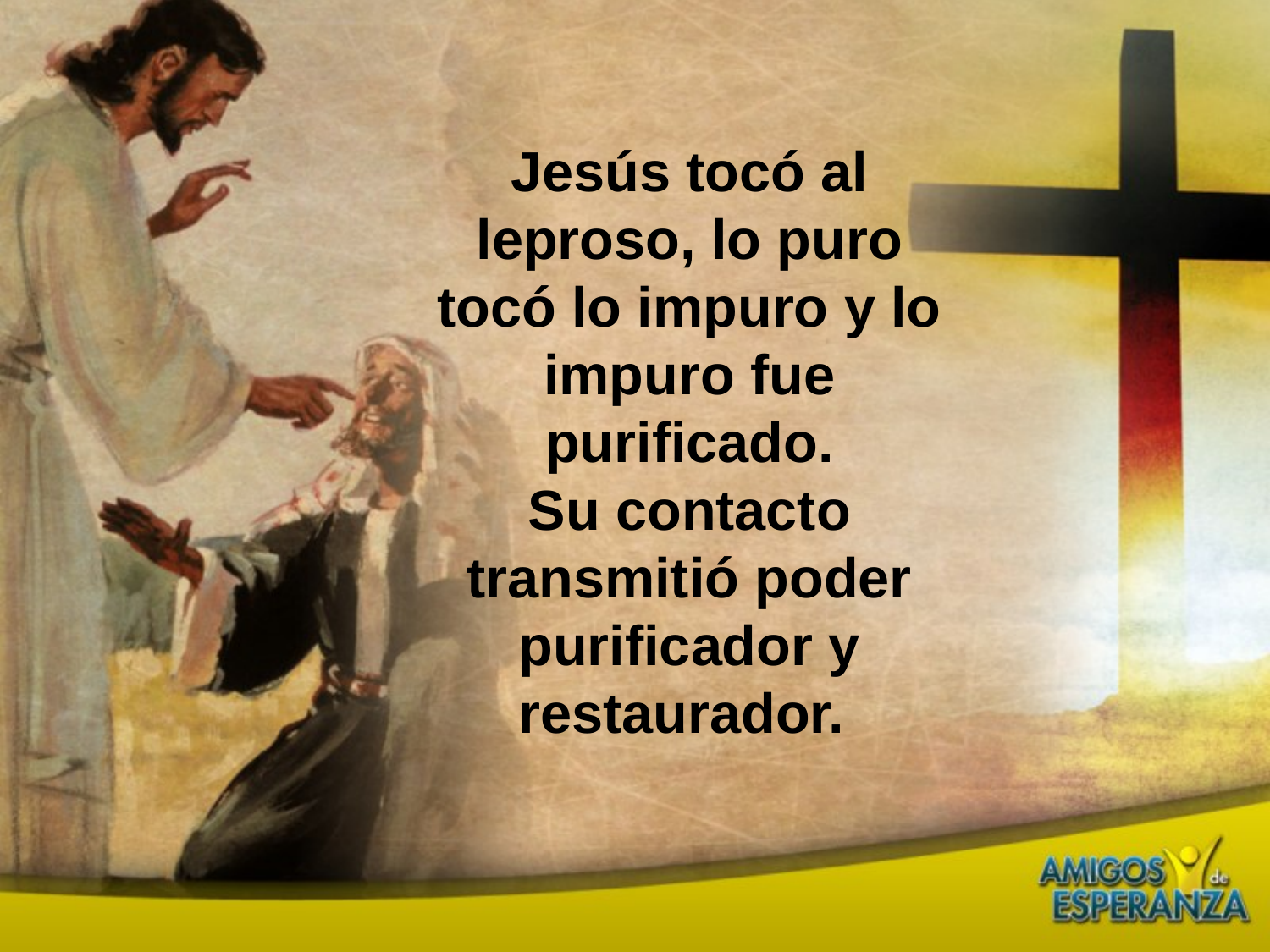

Jesús tocó al leproso, lo puro tocó lo impuro y lo impuro fue purificado.
Su contacto transmitió poder purificador y restaurador.